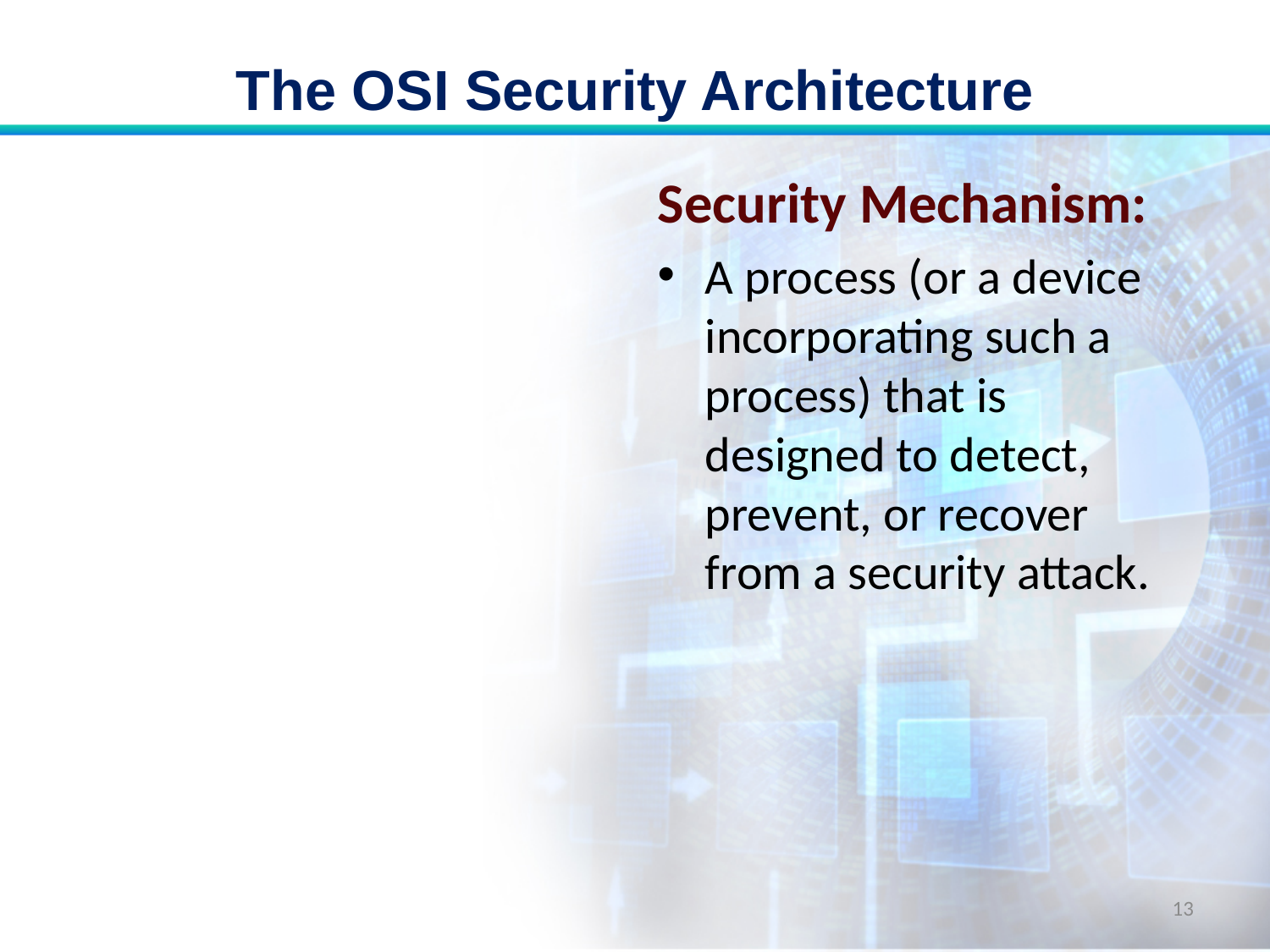

# The OSI Security Architecture
Security Mechanism:
A process (or a device incorporating such a process) that is designed to detect, prevent, or recover from a security attack.
13